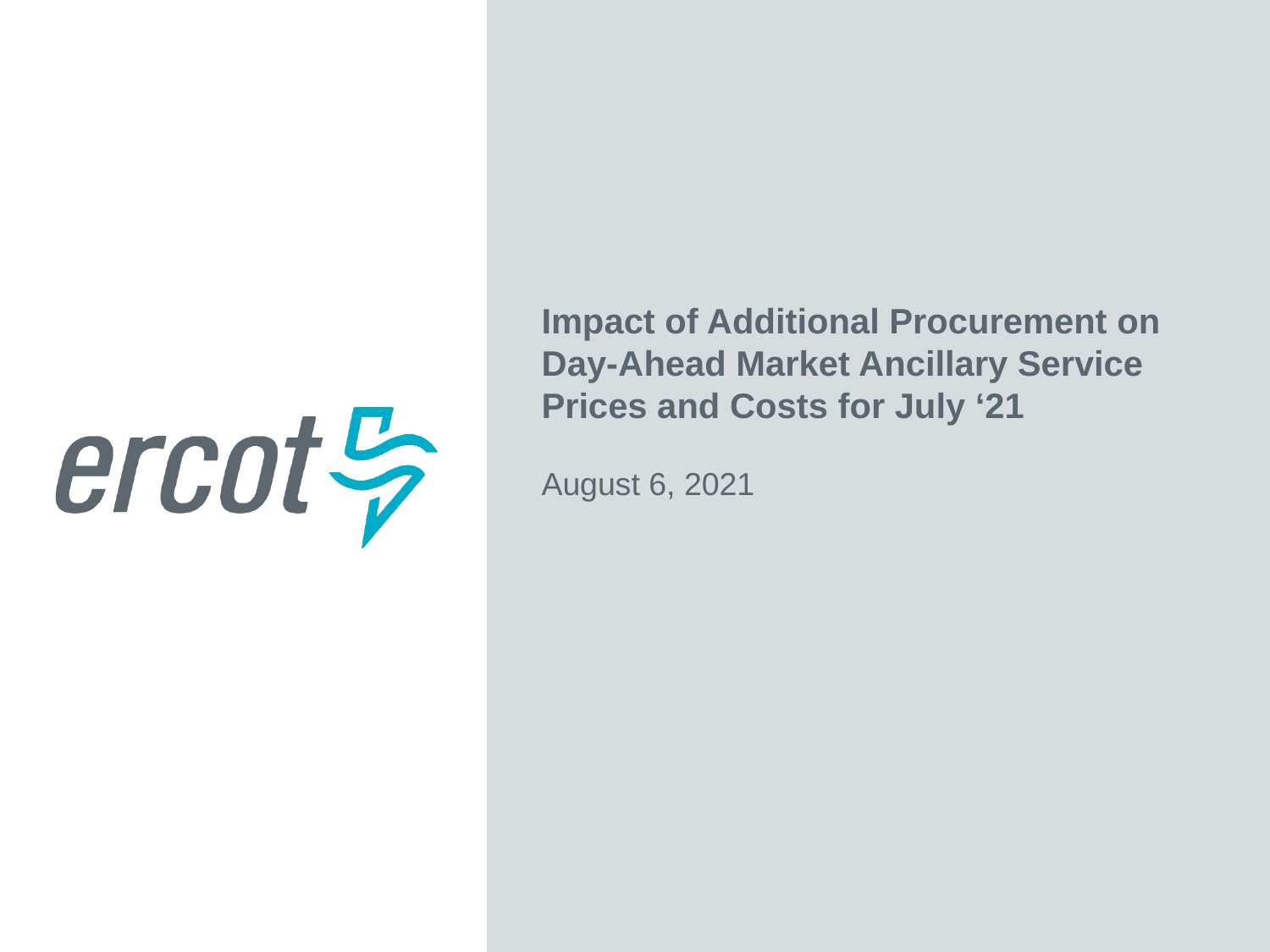

Impact of Additional Procurement on Day-Ahead Market Ancillary Service Prices and Costs for July ‘21

August 6, 2021